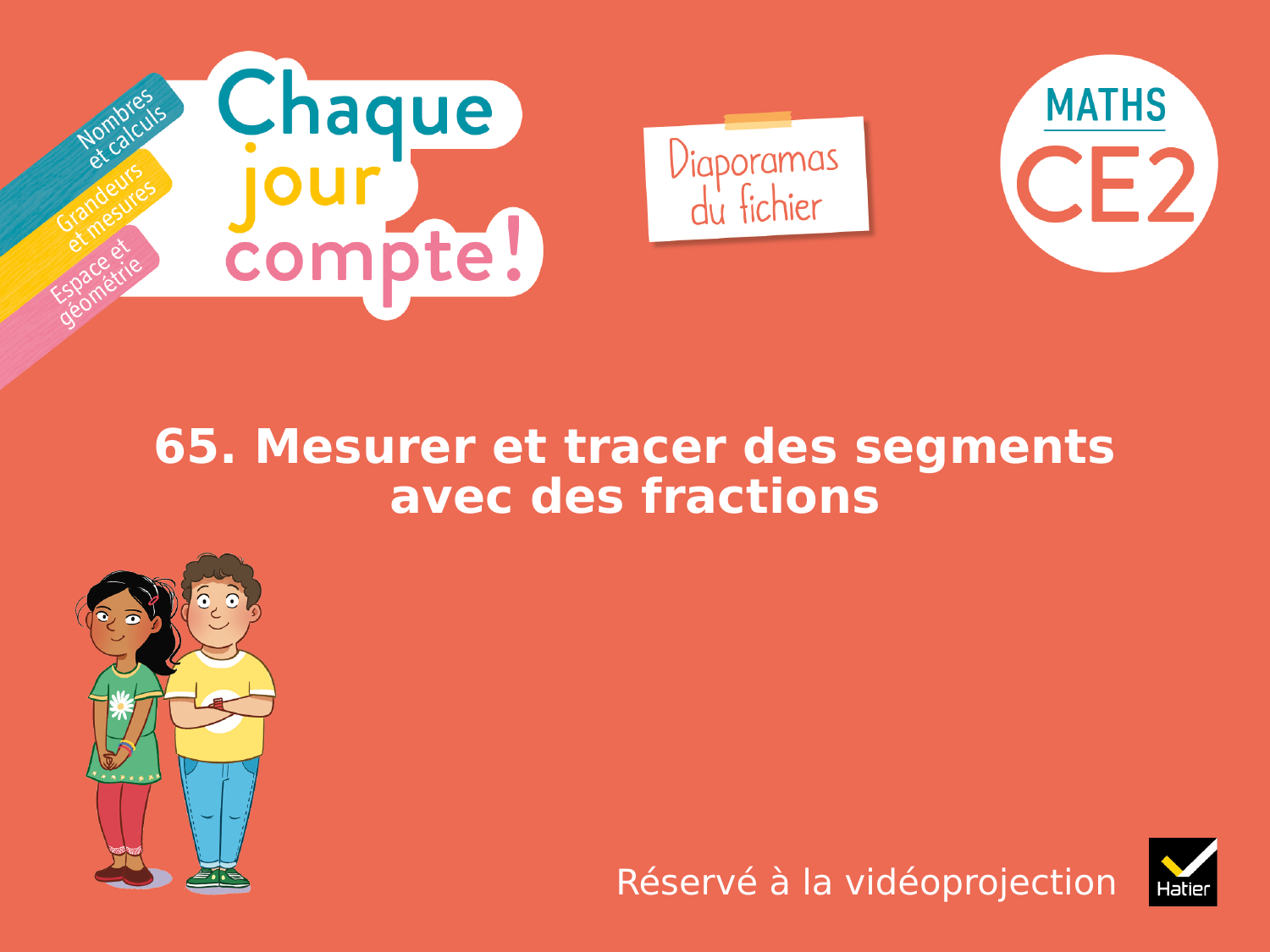

# 65. Mesurer et tracer des segments avec des fractions